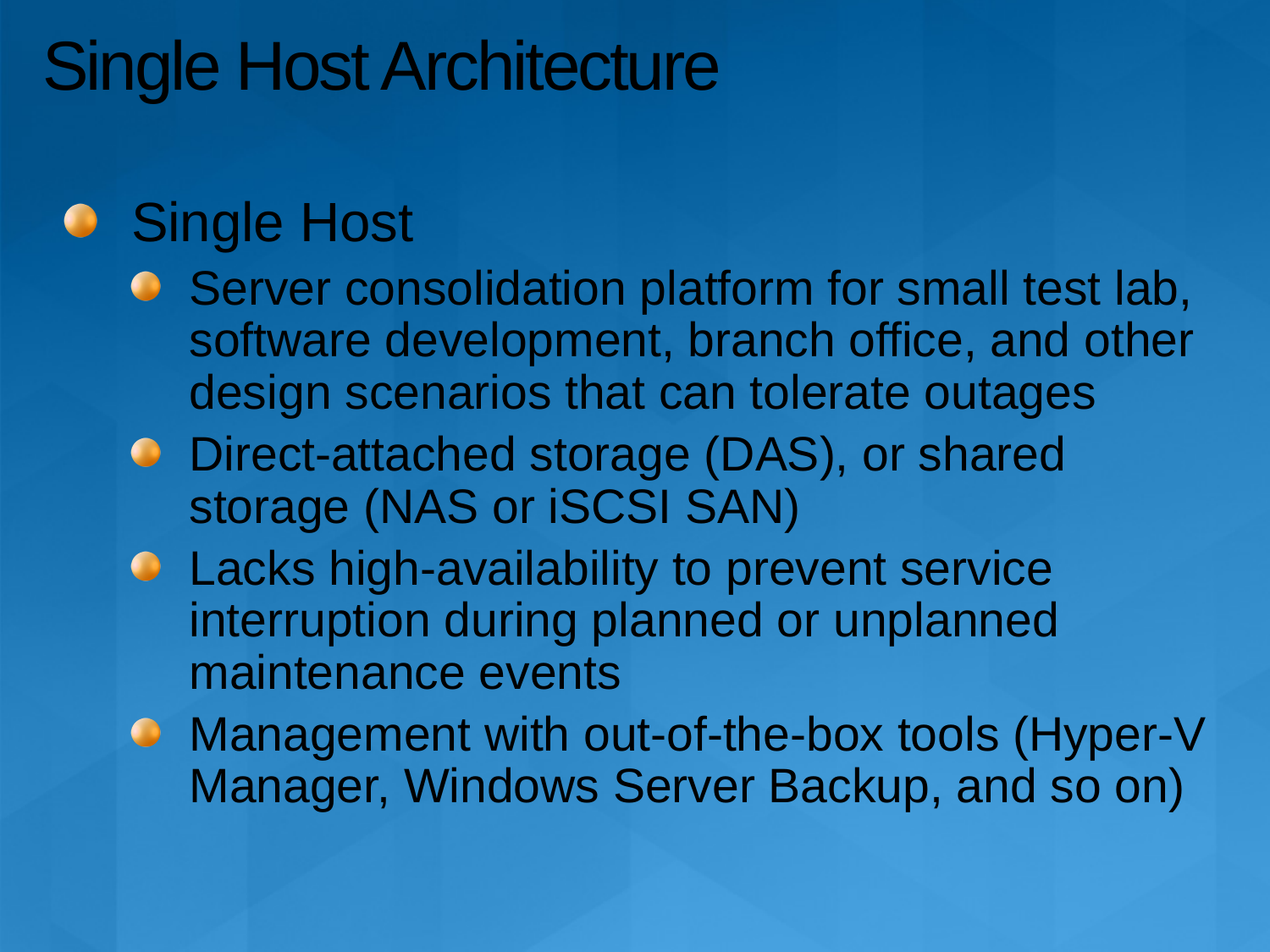

# Single Host Architecture

Single Host
Server consolidation platform for small test lab, software development, branch office, and other design scenarios that can tolerate outages
Direct-attached storage (DAS), or shared storage (NAS or iSCSI SAN)
Lacks high-availability to prevent service interruption during planned or unplanned maintenance events
Management with out-of-the-box tools (Hyper-V Manager, Windows Server Backup, and so on)